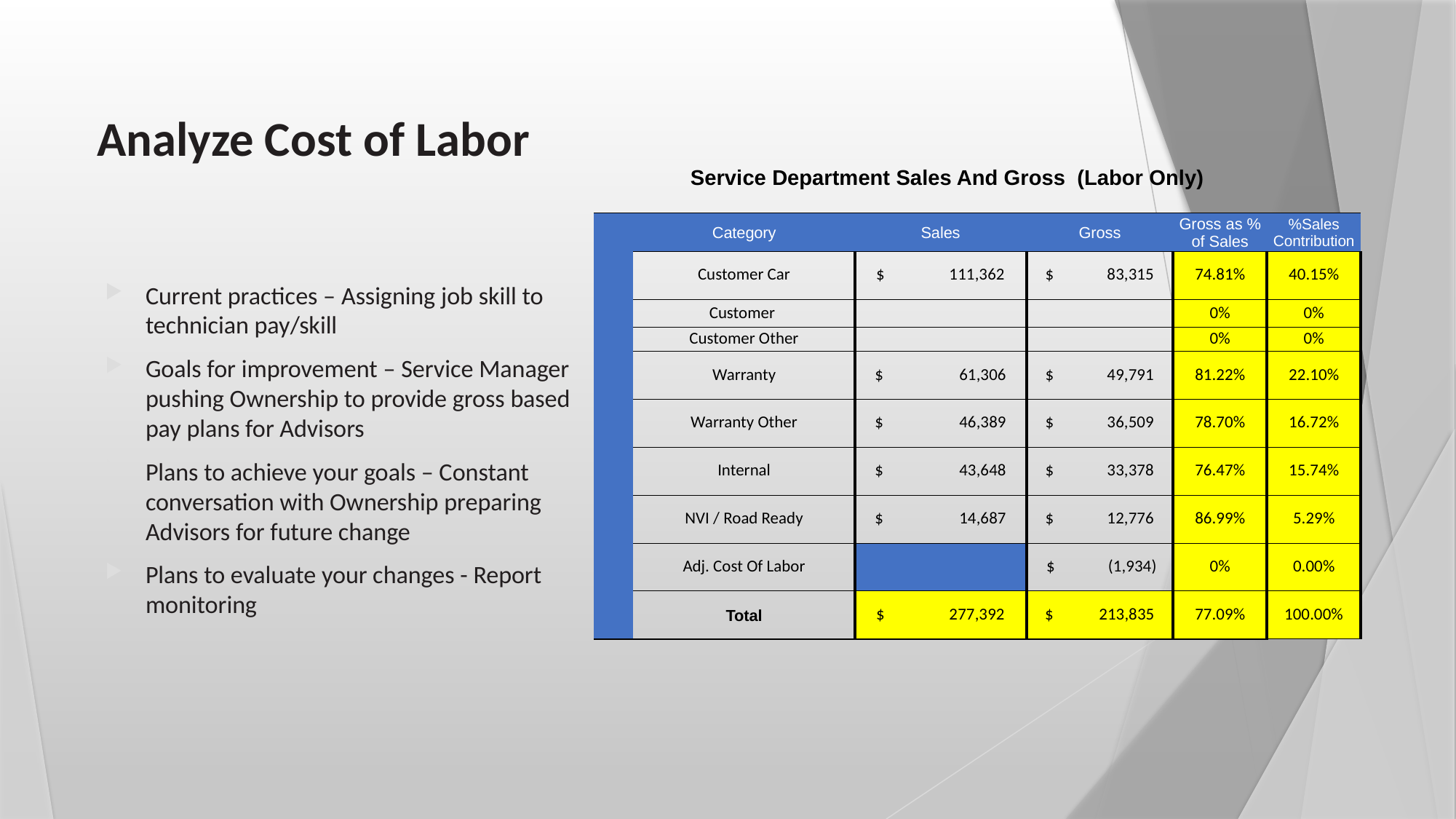

# Analyze Cost of Labor
| Service Department Sales And Gross (Labor Only) |  |  |  |  |  |
| --- | --- | --- | --- | --- | --- |
|  |  |  |  |  |  |
|  | Category | Sales | Gross | Gross as % of Sales | %Sales Contribution |
|  | Customer Car | $ 111,362 | $ 83,315 | 74.81% | 40.15% |
|  | Customer |  |  | 0% | 0% |
|  | Customer Other |  |  | 0% | 0% |
|  | Warranty | $ 61,306 | $ 49,791 | 81.22% | 22.10% |
|  | Warranty Other | $ 46,389 | $ 36,509 | 78.70% | 16.72% |
|  | Internal | $ 43,648 | $ 33,378 | 76.47% | 15.74% |
|  | NVI / Road Ready | $ 14,687 | $ 12,776 | 86.99% | 5.29% |
|  | Adj. Cost Of Labor |  | $ (1,934) | 0% | 0.00% |
|  | Total | $ 277,392 | $ 213,835 | 77.09% | 100.00% |

Current practices – Assigning job skill to technician pay/skill
Goals for improvement – Service Manager pushing Ownership to provide gross based pay plans for Advisors
Plans to achieve your goals – Constant conversation with Ownership preparing Advisors for future change
Plans to evaluate your changes - Report monitoring